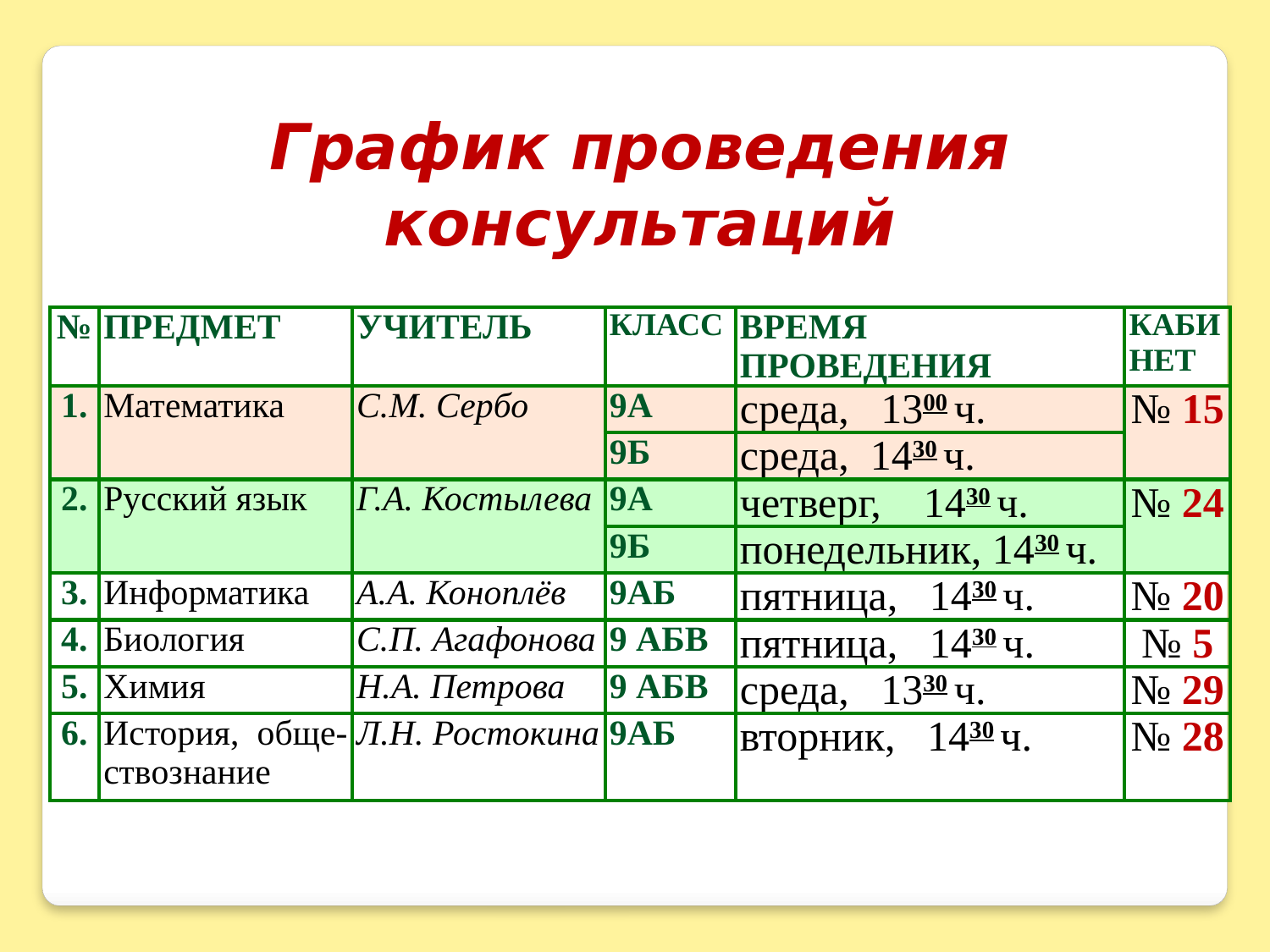

График проведения консультаций
| № | ПРЕДМЕТ | УЧИТЕЛЬ | КЛАСС | ВРЕМЯ ПРОВЕДЕНИЯ | КАБИНЕТ |
| --- | --- | --- | --- | --- | --- |
| 1. | Математика | С.М. Сербо | 9А | среда, 1300 ч. | № 15 |
|  |  |  | 9Б | среда, 1430 ч. |  |
| 2. | Русский язык | Г.А. Костылева | 9А | четверг, 1430 ч. | № 24 |
|  |  |  | 9Б | понедельник, 1430 ч. |  |
| 3. | Информатика | А.А. Коноплёв | 9АБ | пятница, 1430 ч. | № 20 |
| 4. | Биология | С.П. Агафонова | 9 АБВ | пятница, 1430 ч. | № 5 |
| 5. | Химия | Н.А. Петрова | 9 АБВ | среда, 1330 ч. | № 29 |
| 6. | История, обще-ствознание | Л.Н. Ростокина | 9АБ | вторник, 1430 ч. | № 28 |